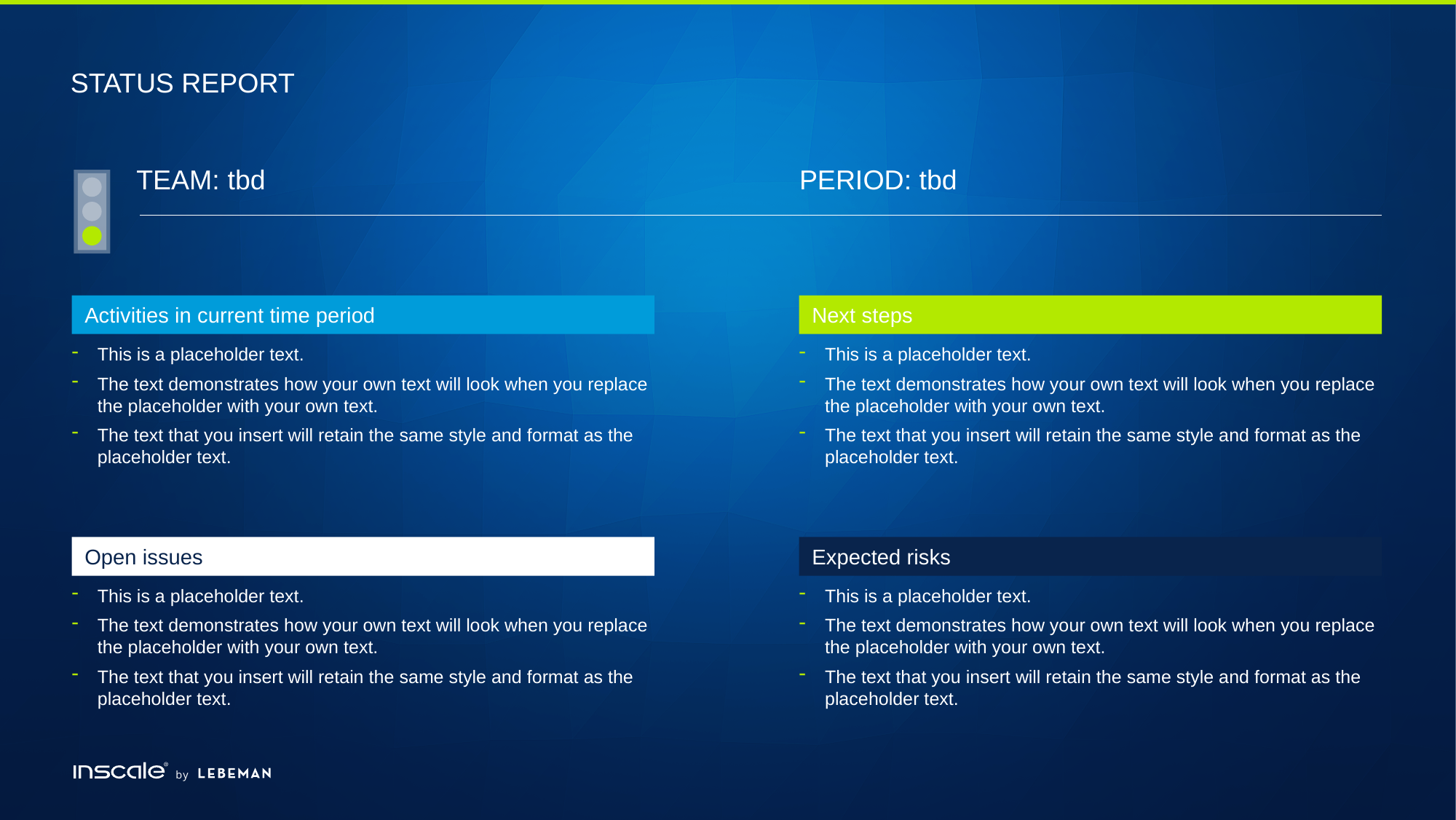

# Status report

Team: tbd
Period: tbd

Activities in current time period
This is a placeholder text.
The text demonstrates how your own text will look when you replace the placeholder with your own text.
The text that you insert will retain the same style and format as the placeholder text.
Next steps
This is a placeholder text.
The text demonstrates how your own text will look when you replace the placeholder with your own text.
The text that you insert will retain the same style and format as the placeholder text.
Open issues
This is a placeholder text.
The text demonstrates how your own text will look when you replace the placeholder with your own text.
The text that you insert will retain the same style and format as the placeholder text.
Expected risks
This is a placeholder text.
The text demonstrates how your own text will look when you replace the placeholder with your own text.
The text that you insert will retain the same style and format as the placeholder text.